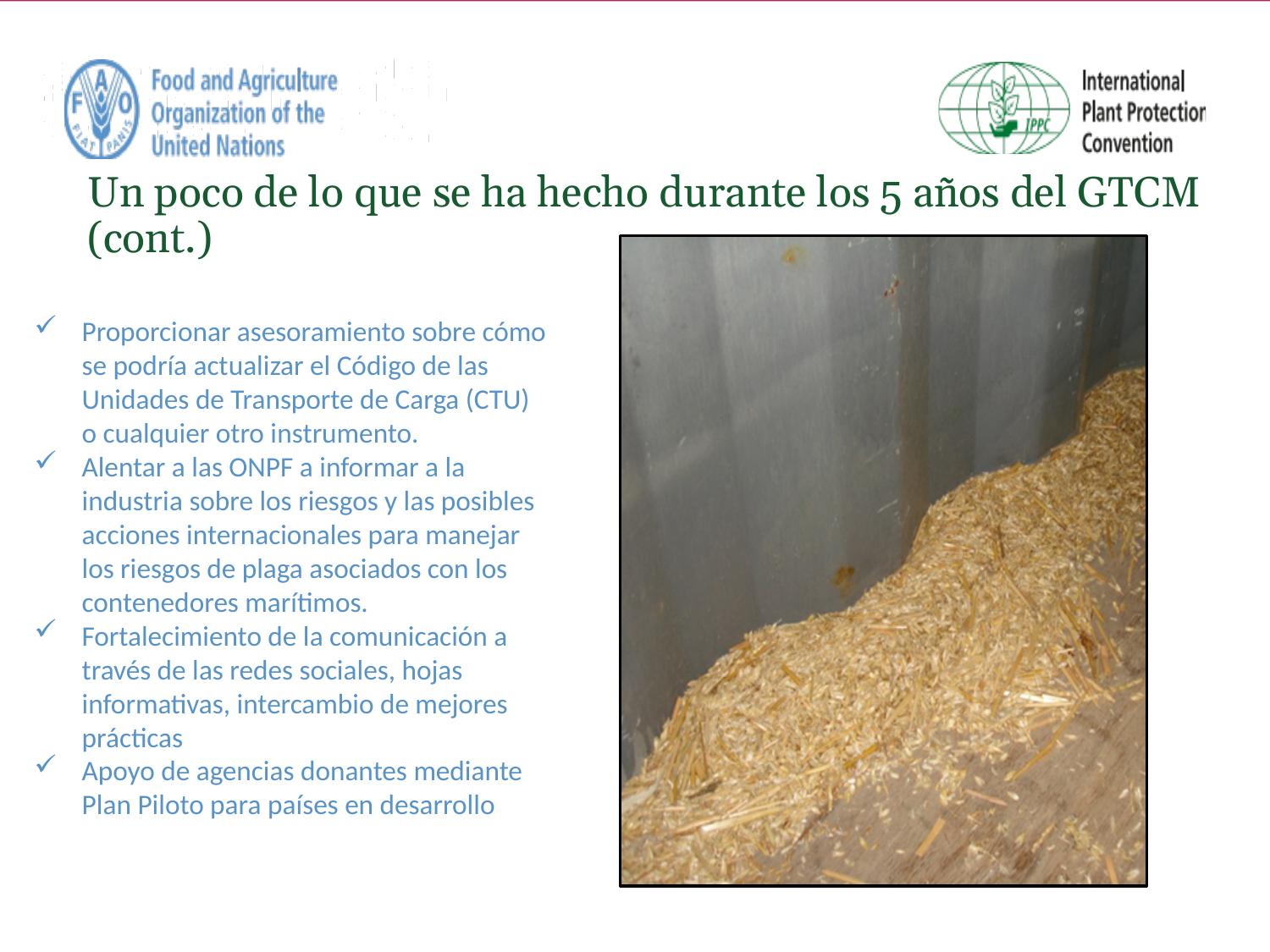

# Un poco de lo que se ha hecho durante los 5 años del GTCM (cont.)

Proporcionar asesoramiento sobre cómo se podría actualizar el Código de las Unidades de Transporte de Carga (CTU) o cualquier otro instrumento.
Alentar a las ONPF a informar a la industria sobre los riesgos y las posibles acciones internacionales para manejar los riesgos de plaga asociados con los contenedores marítimos.
Fortalecimiento de la comunicación a través de las redes sociales, hojas informativas, intercambio de mejores prácticas
Apoyo de agencias donantes mediante Plan Piloto para países en desarrollo